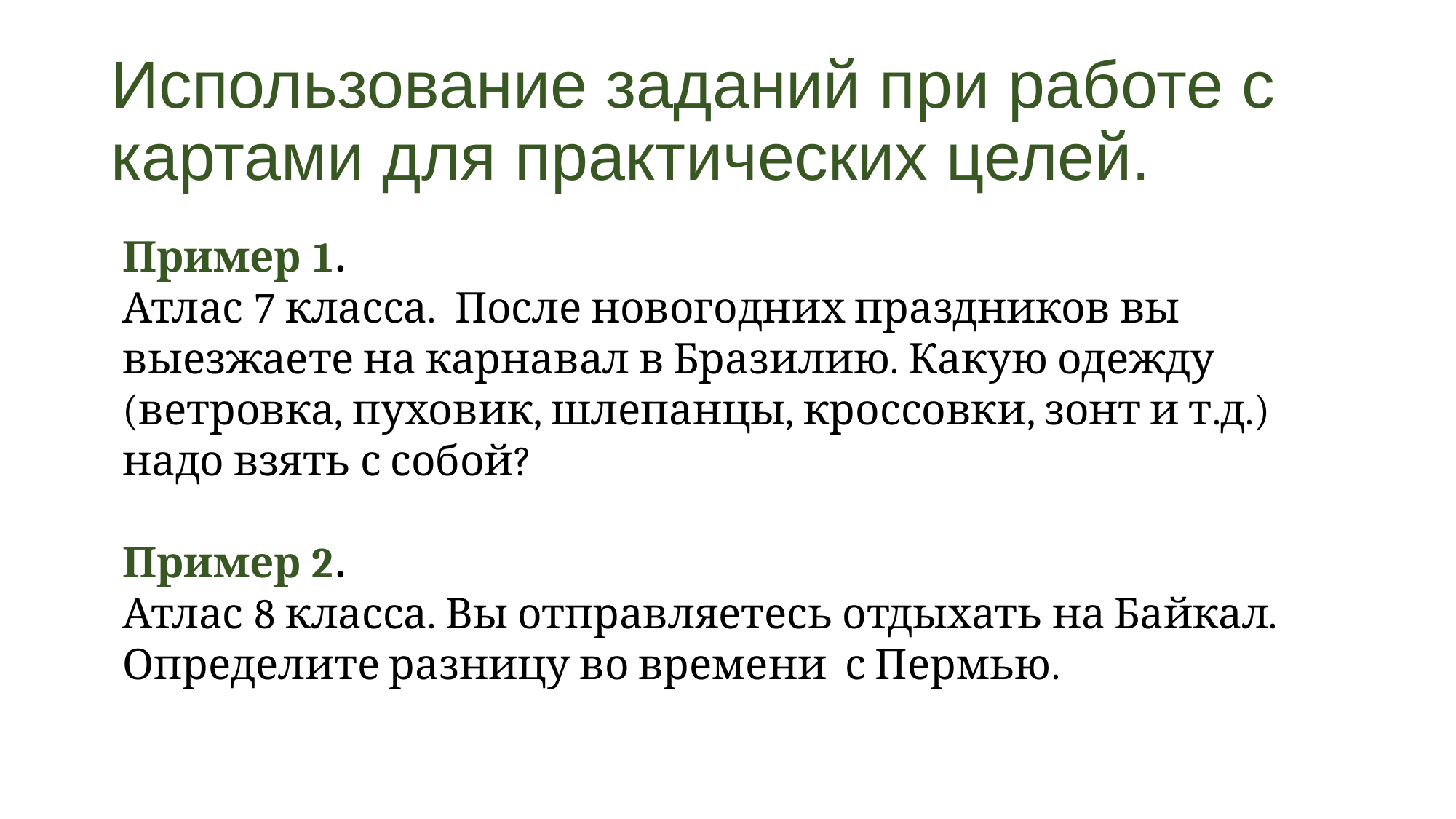

# Использование заданий при работе с картами для практических целей.
Пример 1.
Атлас 7 класса.  После новогодних праздников вы выезжаете на карнавал в Бразилию. Какую одежду (ветровка, пуховик, шлепанцы, кроссовки, зонт и т.д.) надо взять с собой?

Пример 2.
Атлас 8 класса. Вы отправляетесь отдыхать на Байкал. Определите разницу во времени  с Пермью.